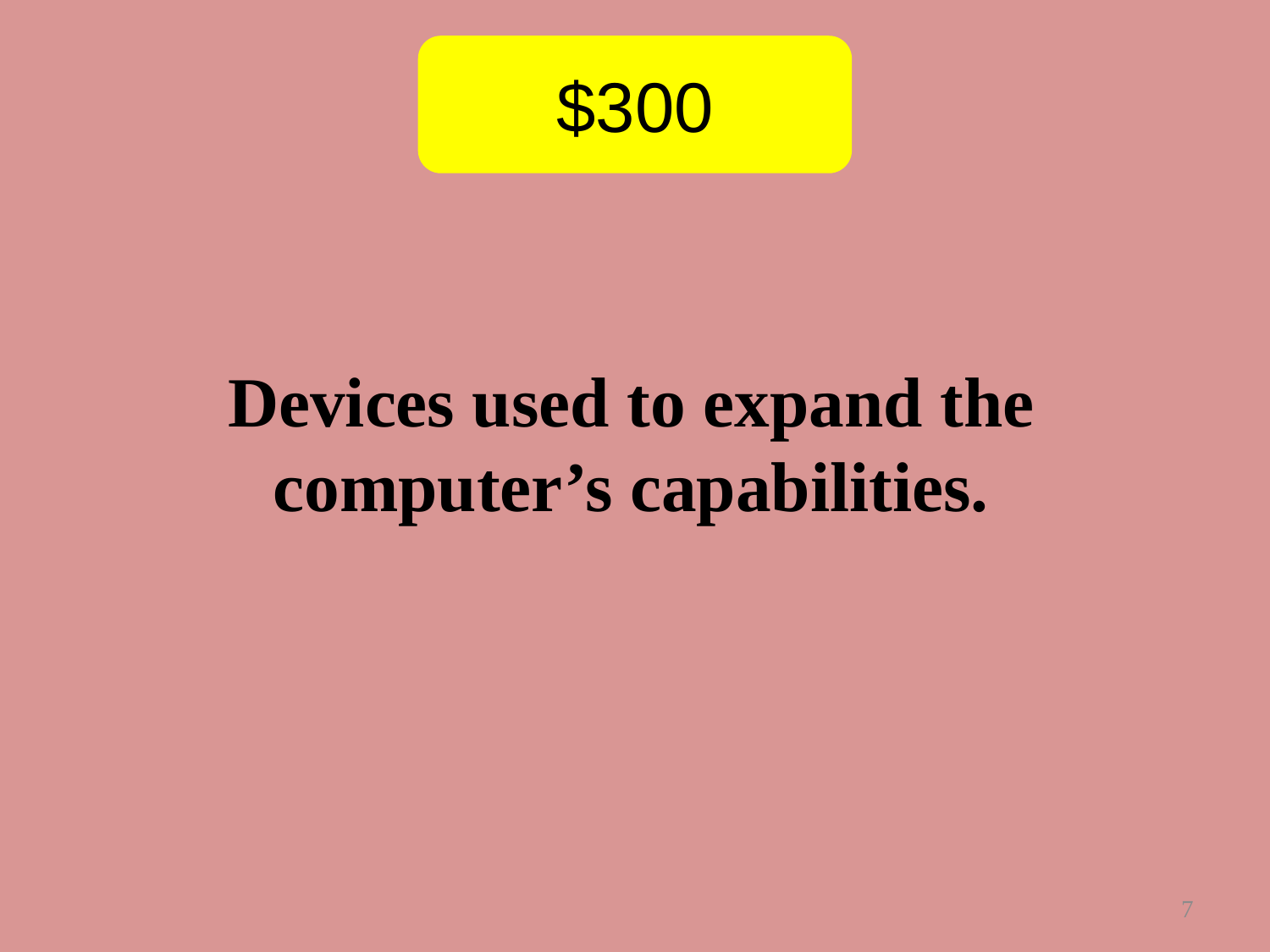

$300
Devices used to expand the computer’s capabilities.

7